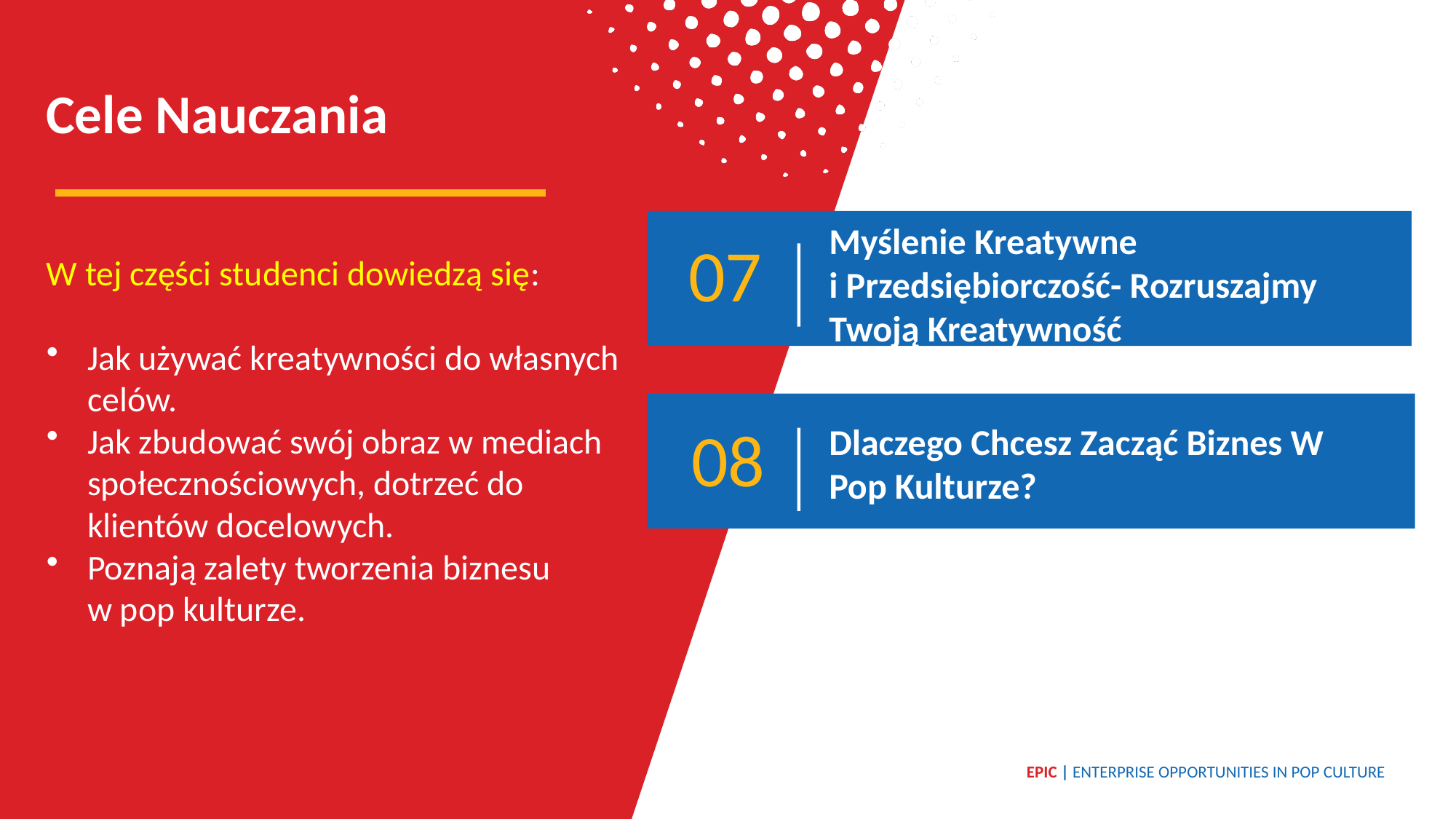

Cele Nauczania
07
Myślenie Kreatywne
i Przedsiębiorczość- Rozruszajmy Twoją Kreatywność

W tej części studenci dowiedzą się:

Jak używać kreatywności do własnych celów.
Jak zbudować swój obraz w mediach społecznościowych, dotrzeć do klientów docelowych.
Poznają zalety tworzenia biznesu
w pop kulturze.

Dlaczego Chcesz Zacząć Biznes W Pop Kulturze?
08